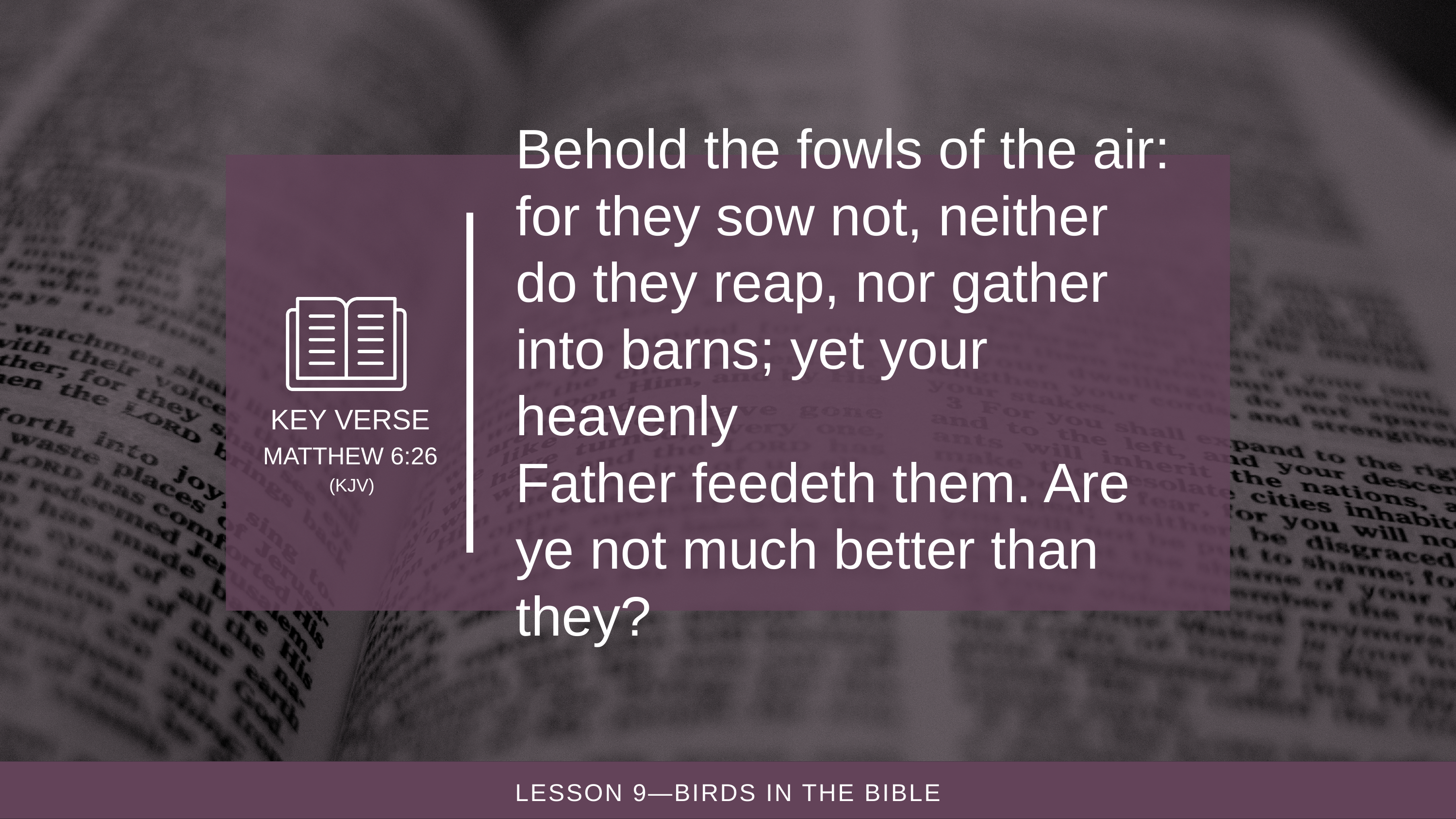

Behold the fowls of the air: for they sow not, neither do they reap, nor gather into barns; yet your heavenly
Father feedeth them. Are ye not much better than they?
(KJV)